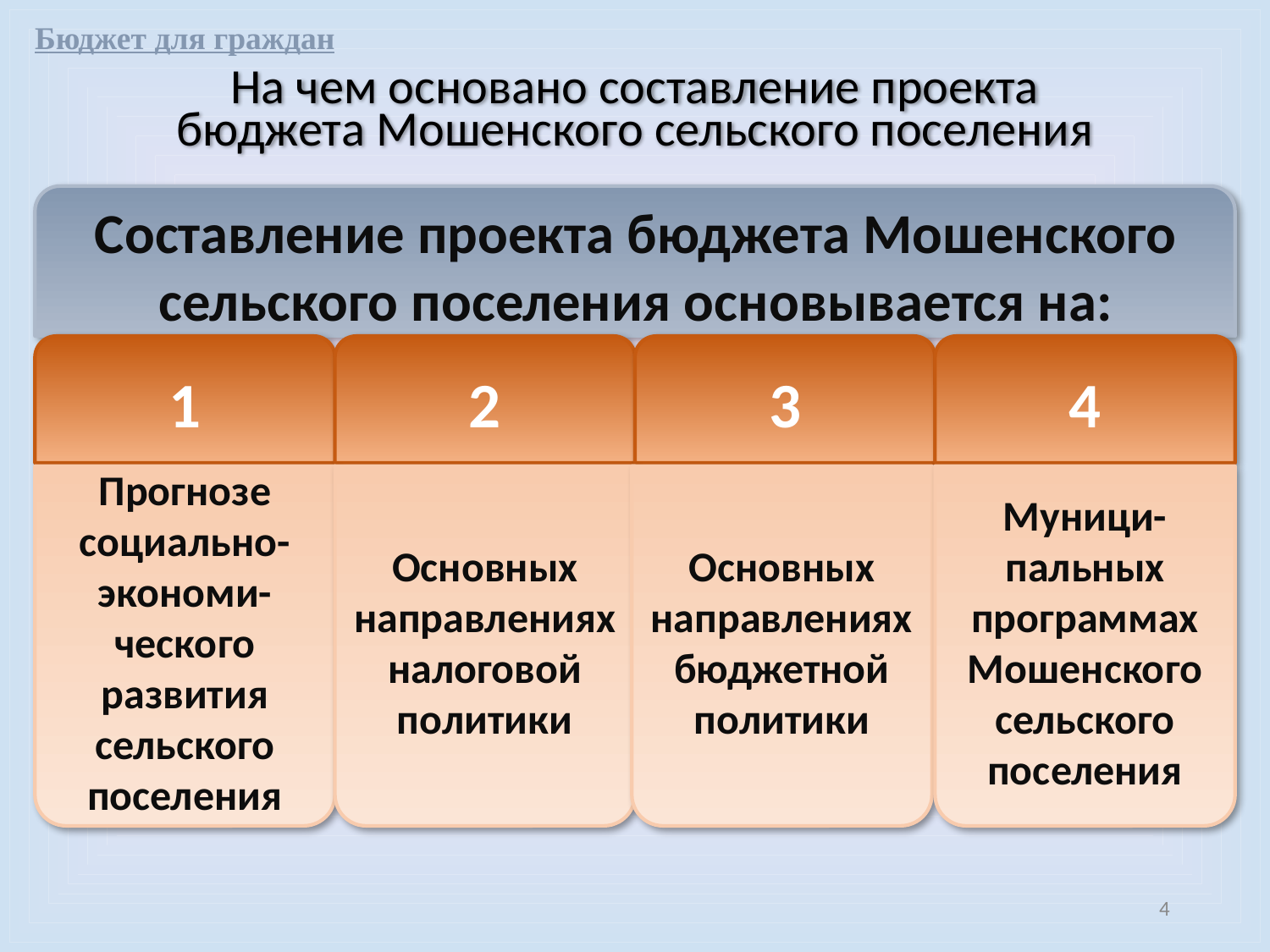

Бюджет для граждан
На чем основано составление проекта
бюджета Мошенского сельского поселения
Составление проекта бюджета Мошенского сельского поселения основывается на:
1
2
3
4
Прогнозе социально-экономи-
ческого развития сельского поселения
Основных направлениях налоговой политики
Основных направлениях бюджетной политики
Муници-
пальных программах
Мошенского сельского поселения
4